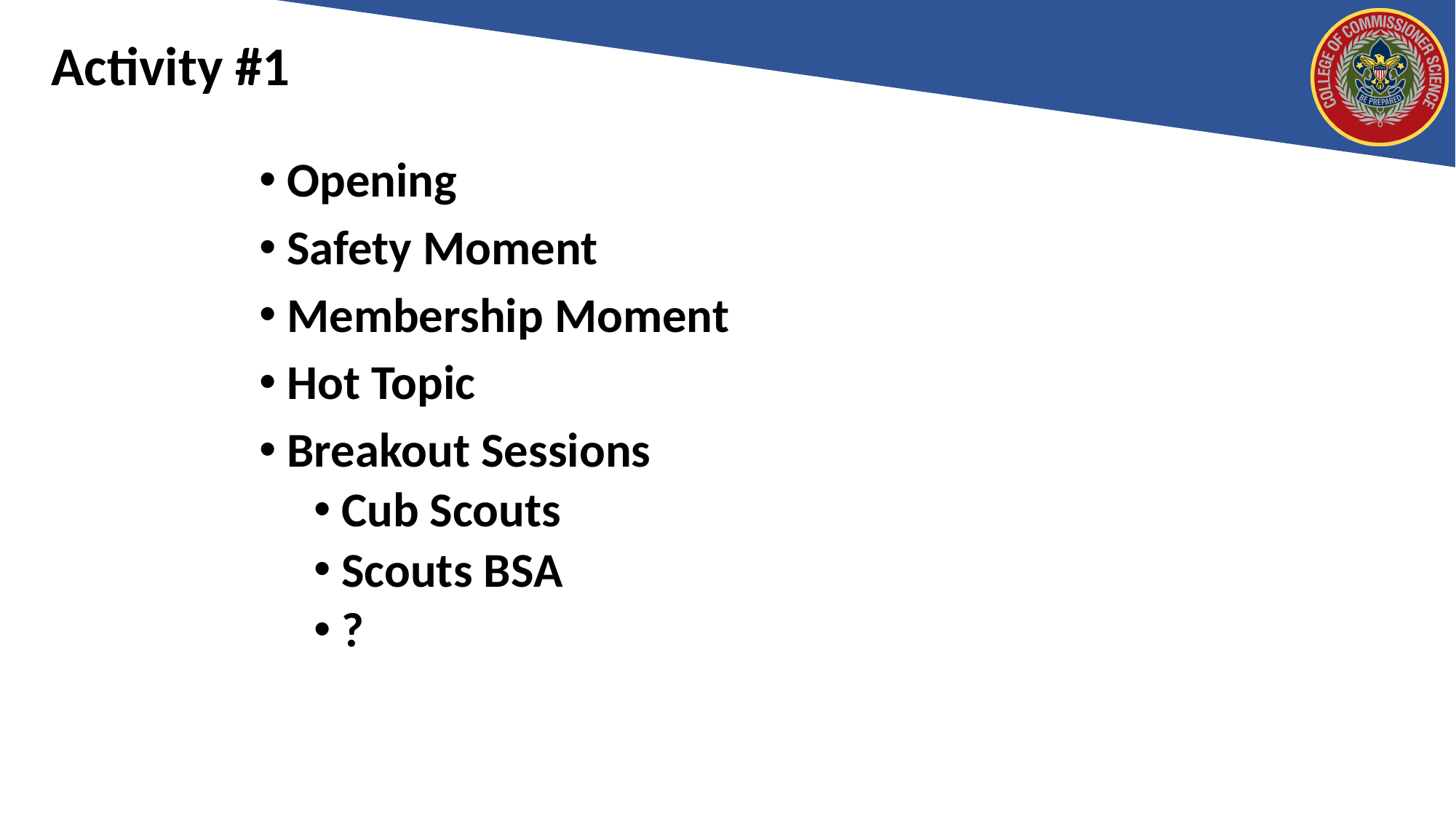

# Activity #1
Opening
Safety Moment
Membership Moment
Hot Topic
Breakout Sessions
Cub Scouts
Scouts BSA
?